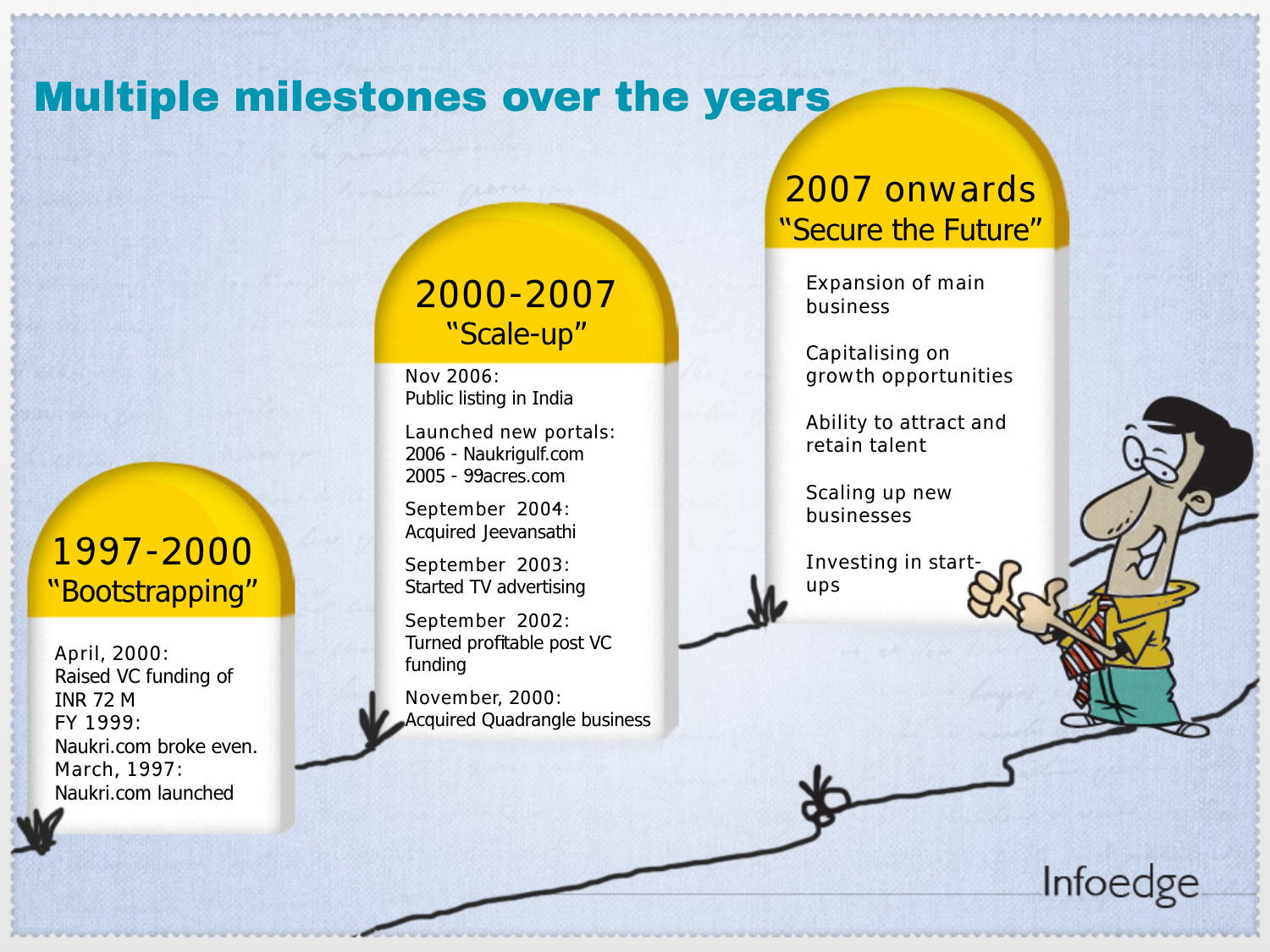

Multiple milestones over the years
2007 onwards “Secure the Future”
2000-2007
“Scale-up”
Expansion of main business

Capitalising on growth opportunities

Ability to attract and retain talent

Scaling up new businesses

Investing in start-ups

Nov 2006:
Public listing in India
Launched new portals:
2006 - Naukrigulf.com
2005 - 99acres.com
September  2004:
Acquired Jeevansathi
September  2003:
Started TV advertising
September  2002:
Turned profitable post VC
funding
November, 2000:
Acquired Quadrangle business

1997-2000
“Bootstrapping”
April, 2000:
Raised VC funding of INR 72 M
FY 1999:
Naukri.com broke even.
March, 1997:
Naukri.com launched